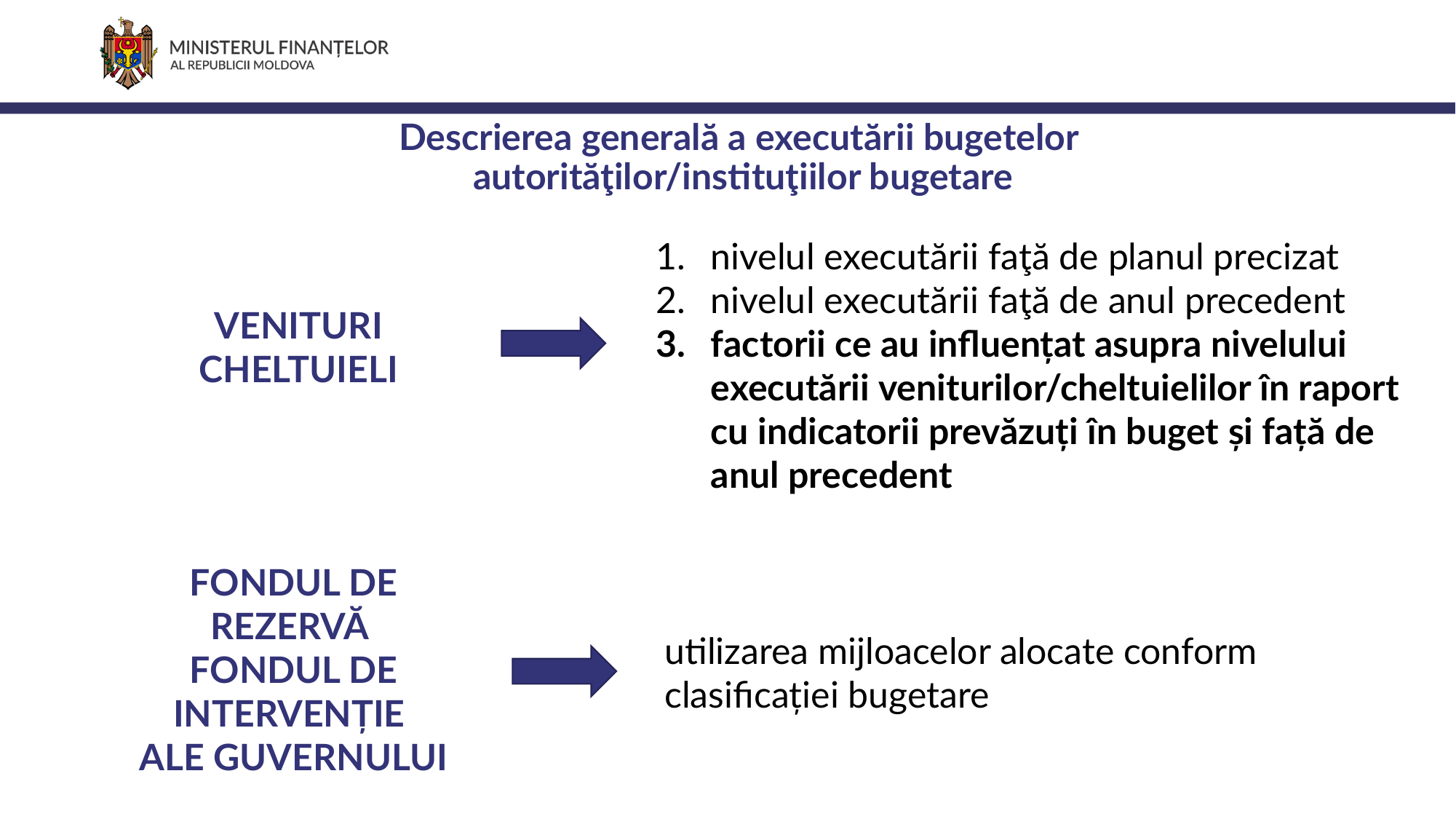

Descrierea generală a executării bugetelor
autorităţilor/instituţiilor bugetare
nivelul executării faţă de planul precizat
nivelul executării faţă de anul precedent
factorii ce au influențat asupra nivelului executării veniturilor/cheltuielilor în raport cu indicatorii prevăzuți în buget și față de anul precedent
VENITURI
CHELTUIELI

FONDUL DE REZERVĂ
FONDUL DE INTERVENȚIE
ALE GUVERNULUI
utilizarea mijloacelor alocate conform clasificației bugetare